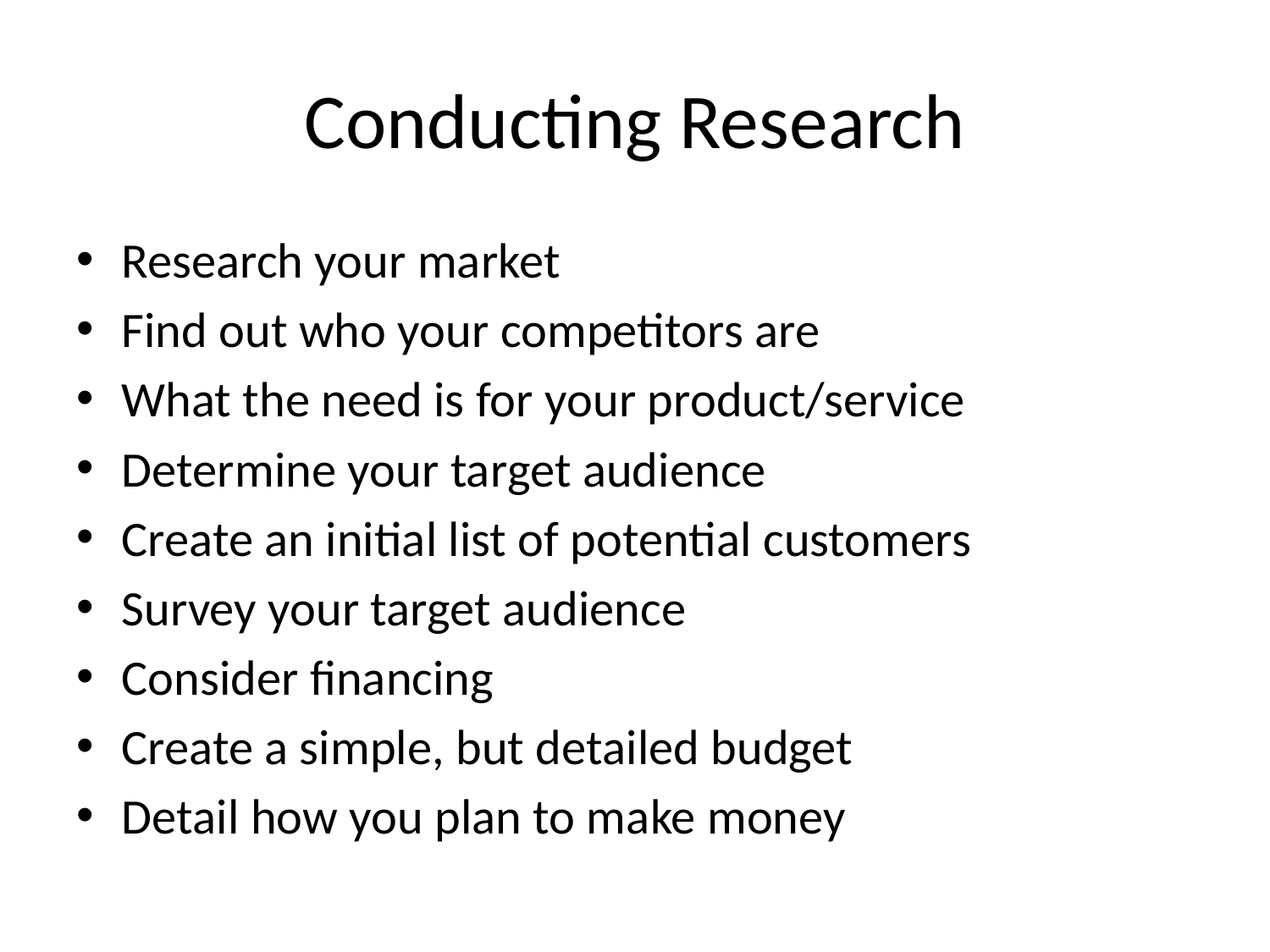

# Conducting Research
Research your market
Find out who your competitors are
What the need is for your product/service
Determine your target audience
Create an initial list of potential customers
Survey your target audience
Consider financing
Create a simple, but detailed budget
Detail how you plan to make money